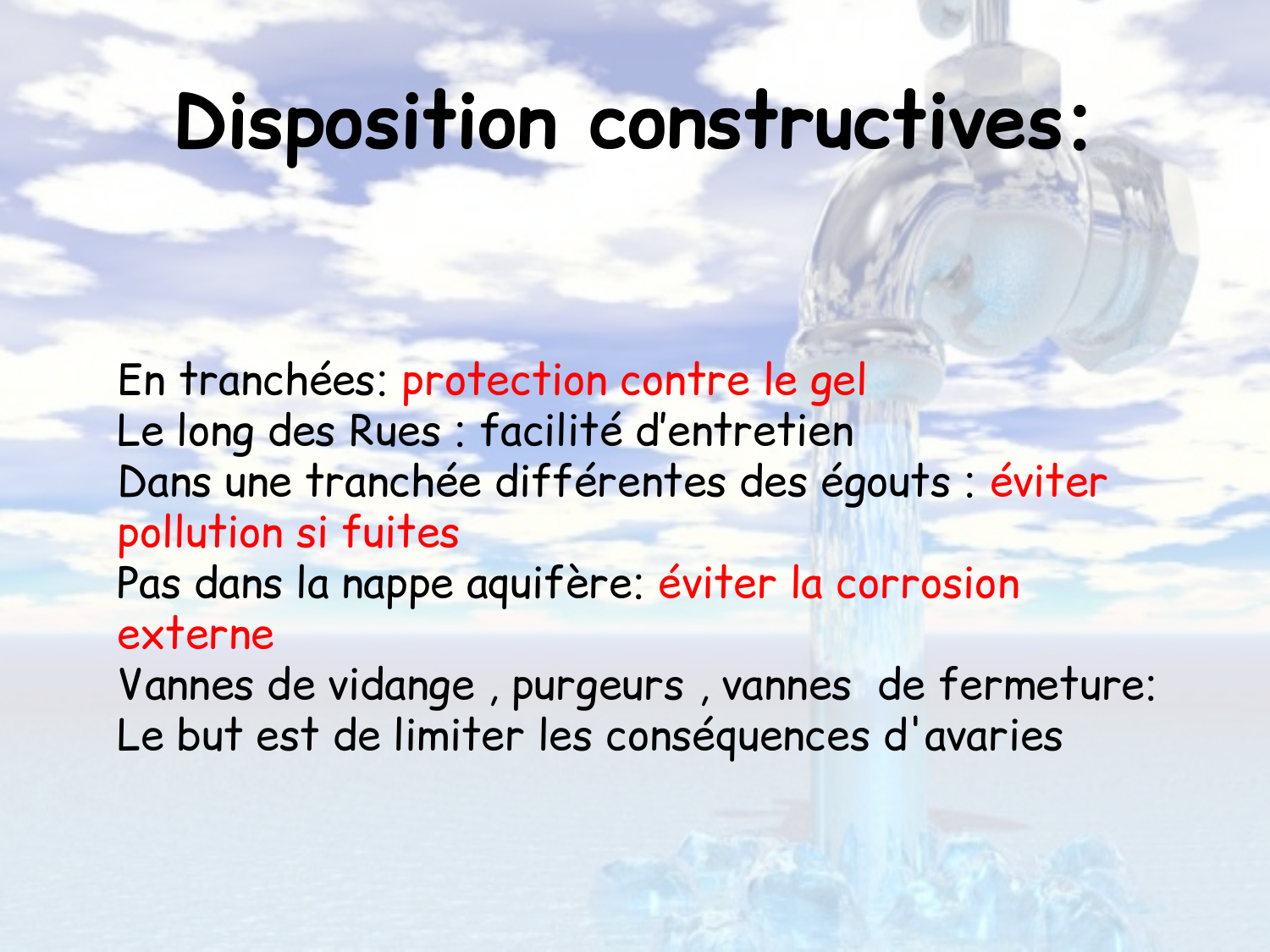

# Disposition constructives:

En tranchées: protection contre le gel
Le long des Rues : facilité d’entretien
Dans une tranchée différentes des égouts : éviter pollution si fuites
Pas dans la nappe aquifère: éviter la corrosion externe
Vannes de vidange , purgeurs , vannes  de fermeture: Le but est de limiter les conséquences d'avaries